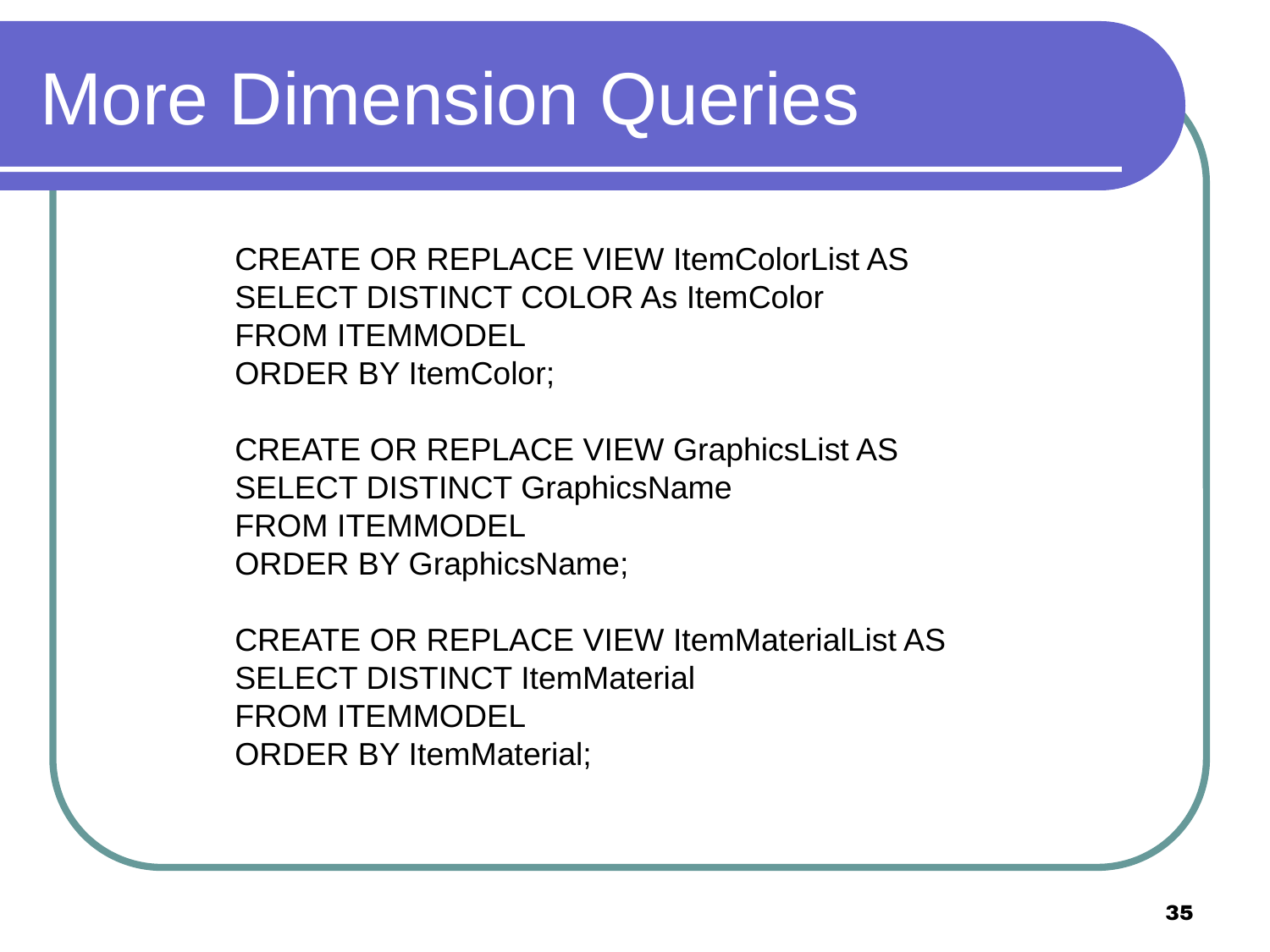

# More Dimension Queries
CREATE OR REPLACE VIEW ItemColorList AS
SELECT DISTINCT COLOR As ItemColor
FROM ITEMMODEL
ORDER BY ItemColor;

CREATE OR REPLACE VIEW GraphicsList AS
SELECT DISTINCT GraphicsName
FROM ITEMMODEL
ORDER BY GraphicsName;

CREATE OR REPLACE VIEW ItemMaterialList AS
SELECT DISTINCT ItemMaterial
FROM ITEMMODEL
ORDER BY ItemMaterial;
35